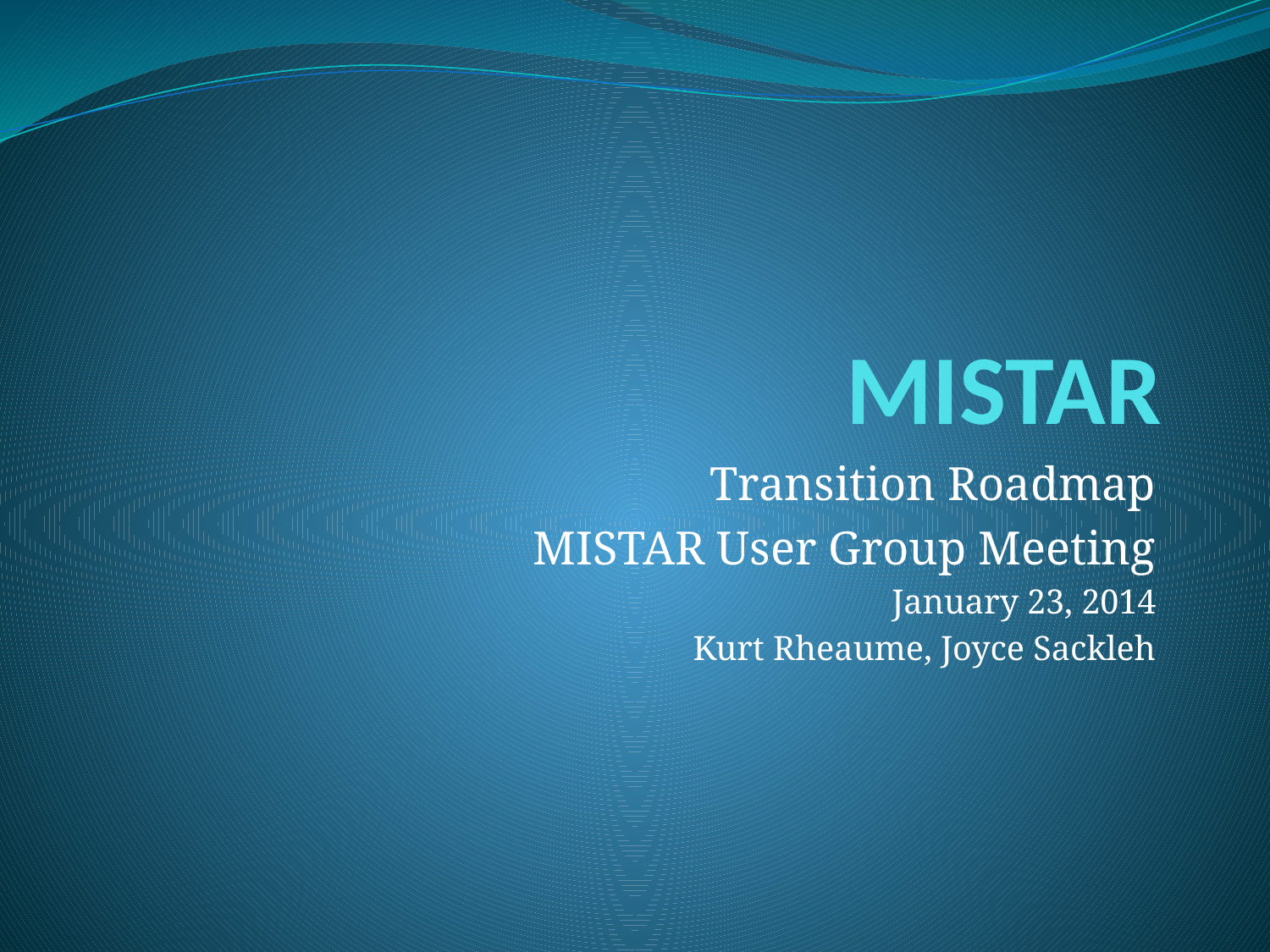

# MISTAR
Transition Roadmap
MISTAR User Group Meeting
January 23, 2014
Kurt Rheaume, Joyce Sackleh